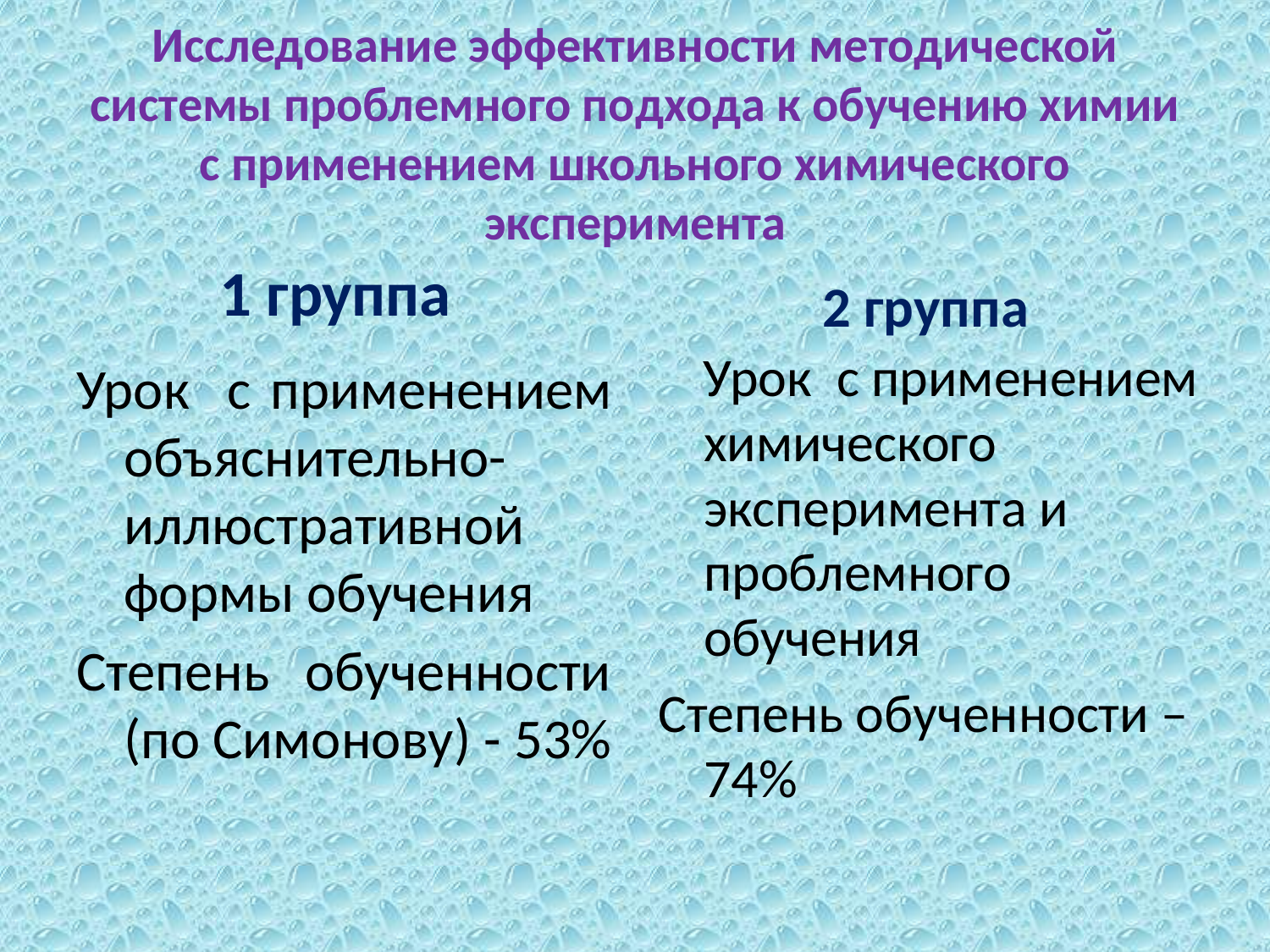

# Исследование эффективности методической системы проблемного подхода к обучению химии с применением школьного химического эксперимента
1 группа
2 группа
     Урок  с применением  химического эксперимента и проблемного обучения
Степень обученности – 74%
Урок  с применением объяснительно-иллюстративной формы обучения
Степень обученности (по Симонову) - 53%